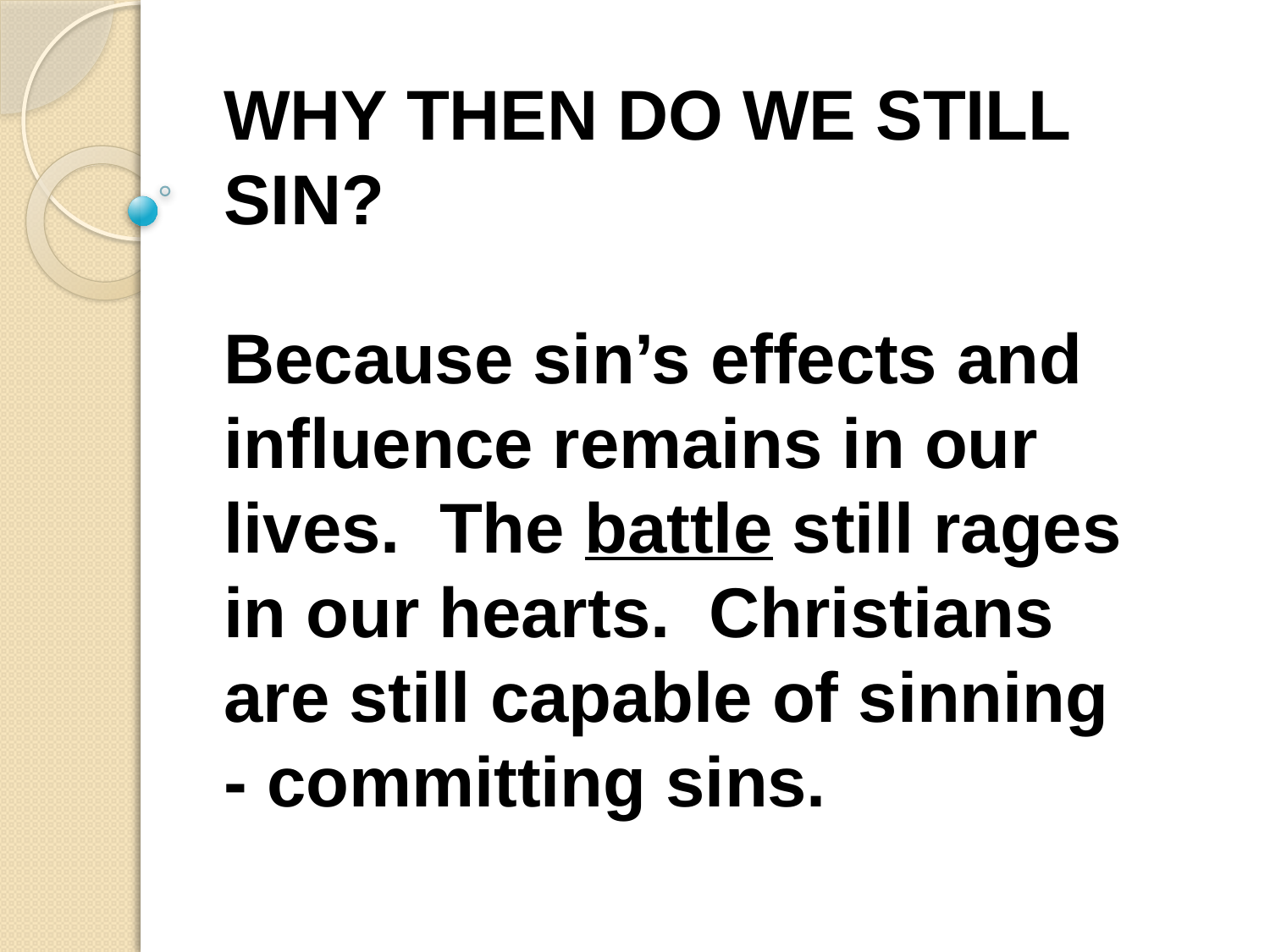

WHY THEN DO WE STILL SIN?
Because sin’s effects and influence remains in our lives.  The battle still rages in our hearts.  Christians are still capable of sinning - committing sins.